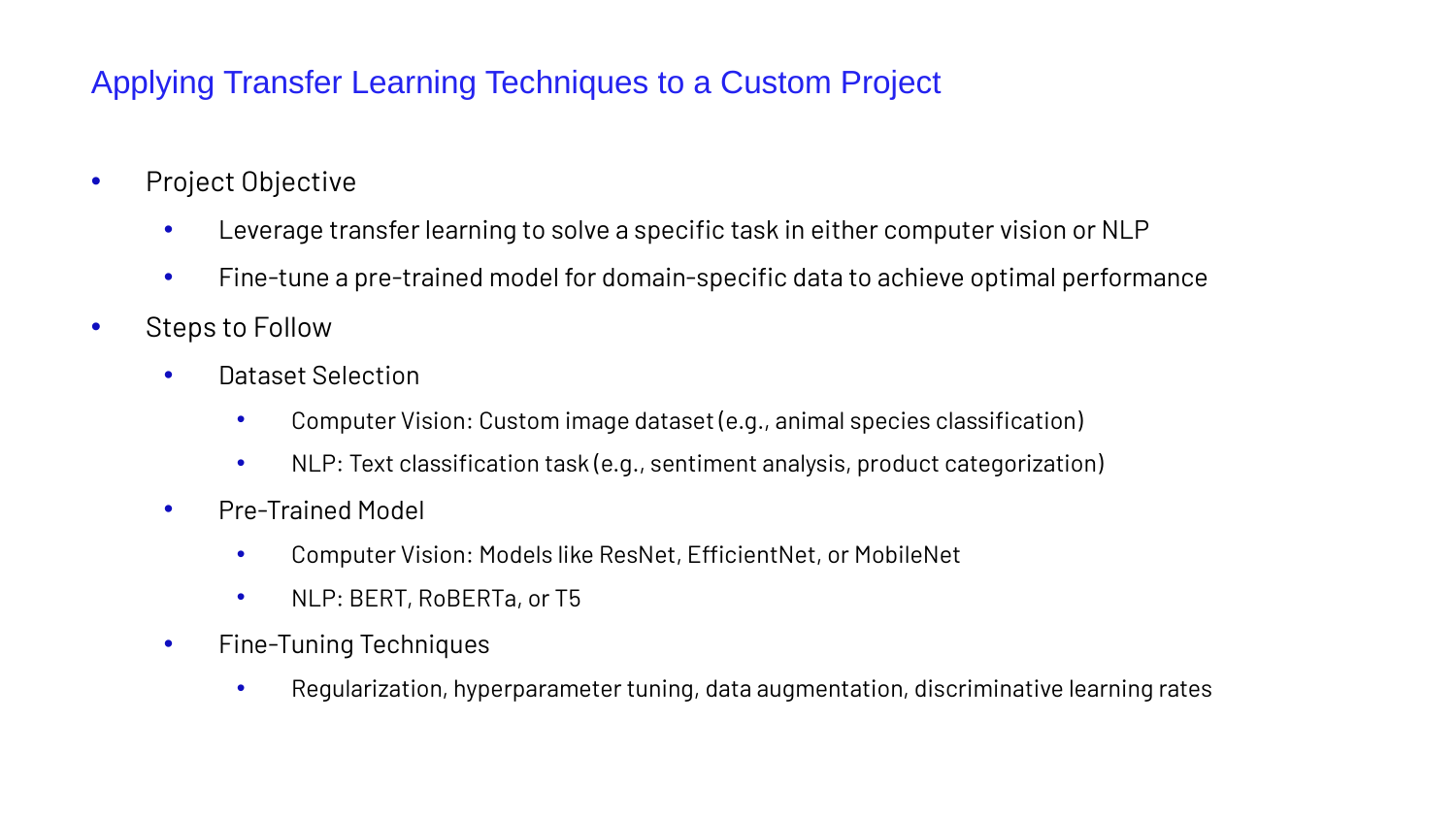

Applying Transfer Learning Techniques to a Custom Project
Project Objective
Leverage transfer learning to solve a specific task in either computer vision or NLP
Fine-tune a pre-trained model for domain-specific data to achieve optimal performance
Steps to Follow
Dataset Selection
Computer Vision: Custom image dataset (e.g., animal species classification)
NLP: Text classification task (e.g., sentiment analysis, product categorization)
Pre-Trained Model
Computer Vision: Models like ResNet, EfficientNet, or MobileNet
NLP: BERT, RoBERTa, or T5
Fine-Tuning Techniques
Regularization, hyperparameter tuning, data augmentation, discriminative learning rates